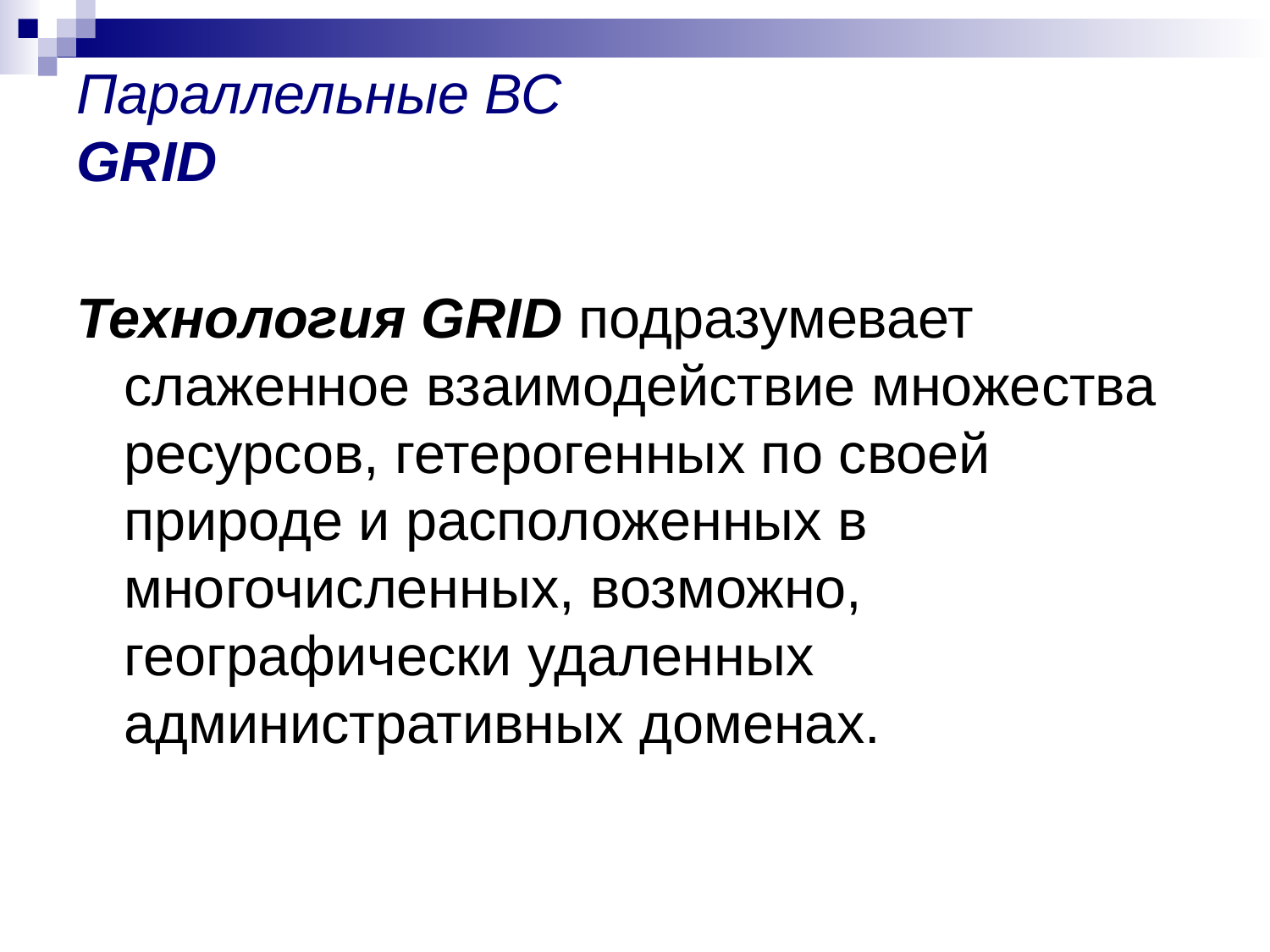

# Параллельные ВС GRID
Технология GRID подразумевает слаженное взаимодействие множества ресурсов, гетерогенных по своей природе и расположенных в многочисленных, возможно, географически удаленных административных доменах.